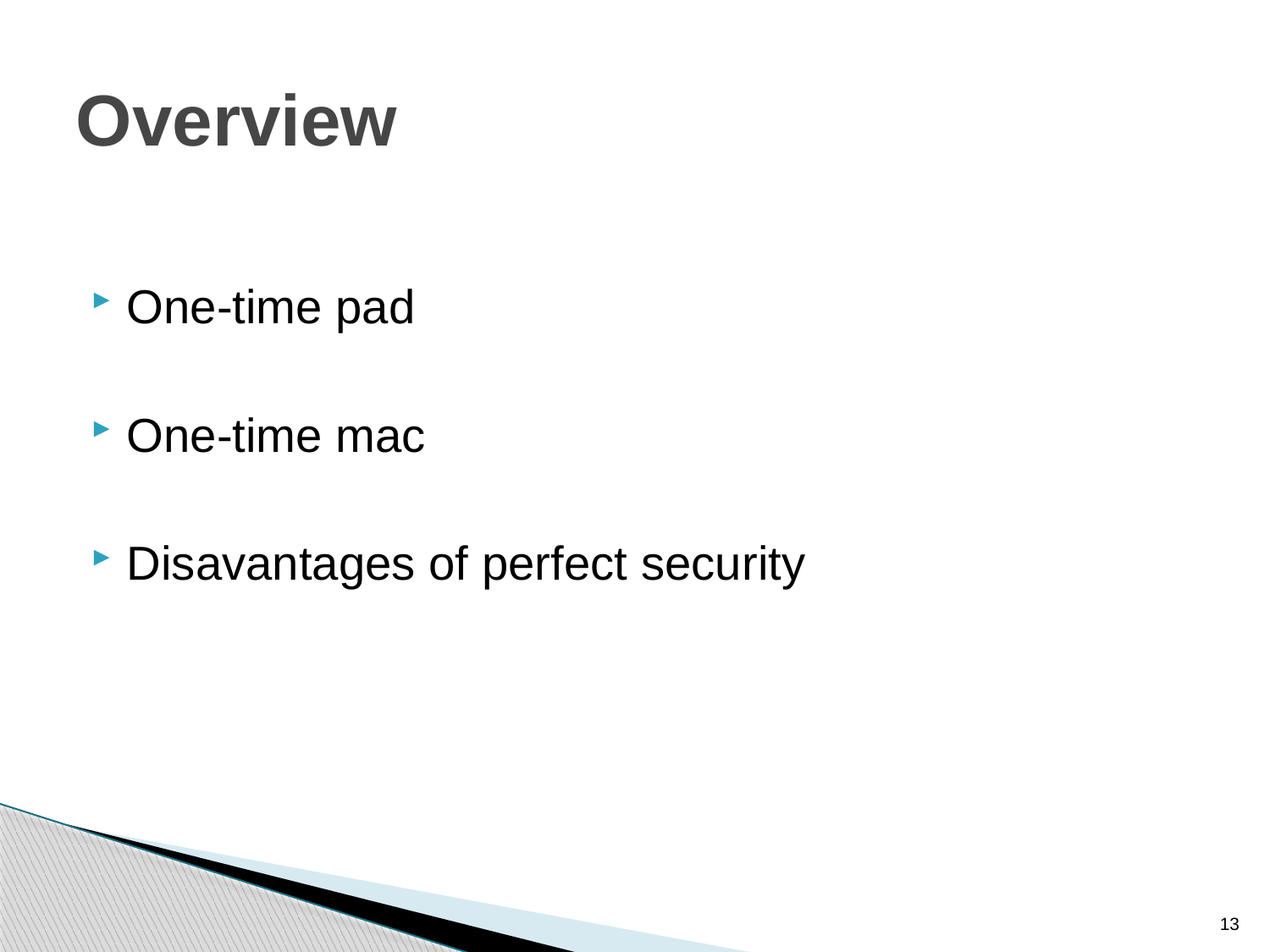

# Overview

One-time pad

One-time mac

Disavantages of perfect security
13